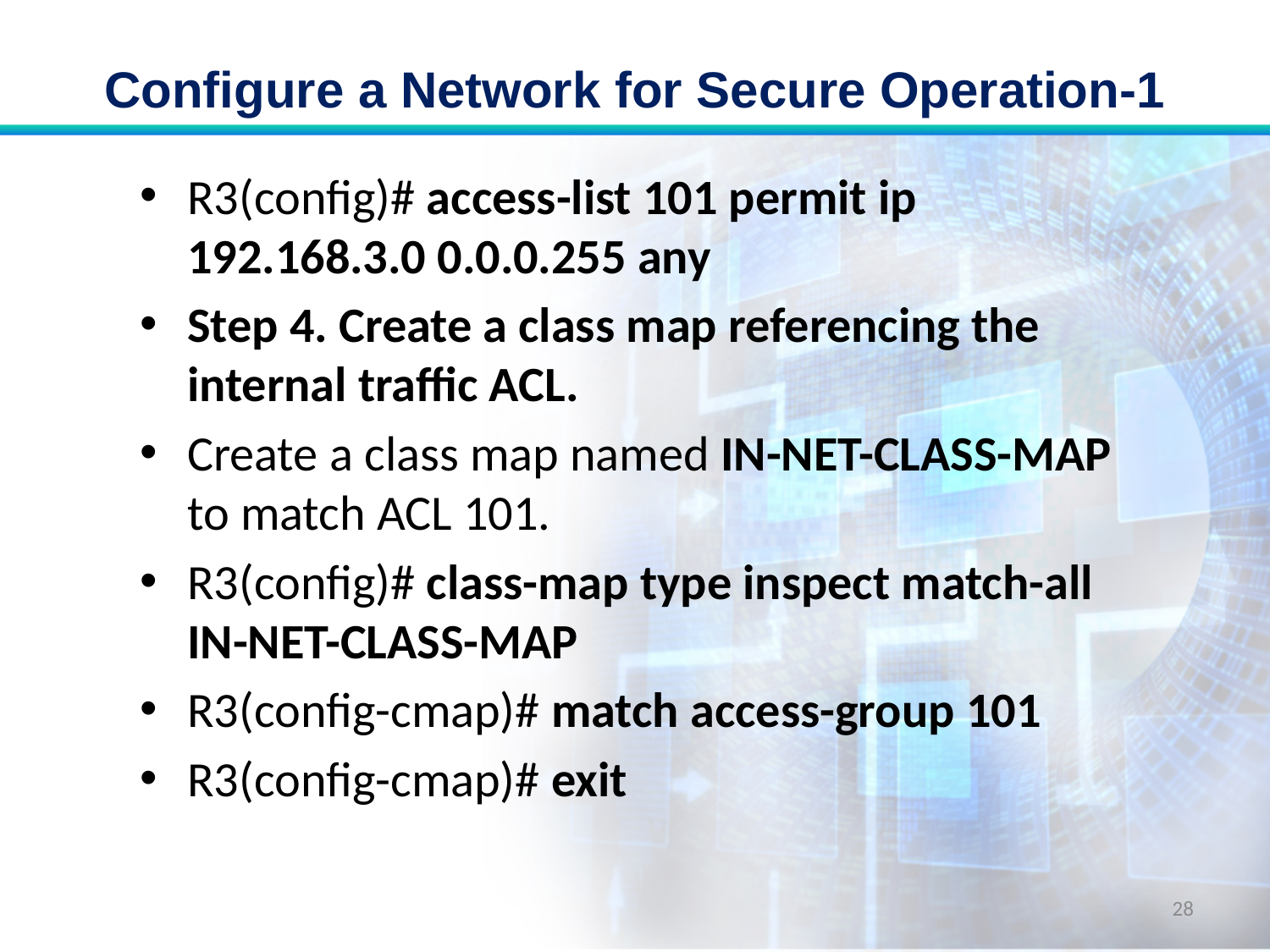

# Configure a Network for Secure Operation-1
R3(config)# access-list 101 permit ip 192.168.3.0 0.0.0.255 any
Step 4. Create a class map referencing the internal traffic ACL.
Create a class map named IN-NET-CLASS-MAP to match ACL 101.
R3(config)# class-map type inspect match-all IN-NET-CLASS-MAP
R3(config-cmap)# match access-group 101
R3(config-cmap)# exit

28